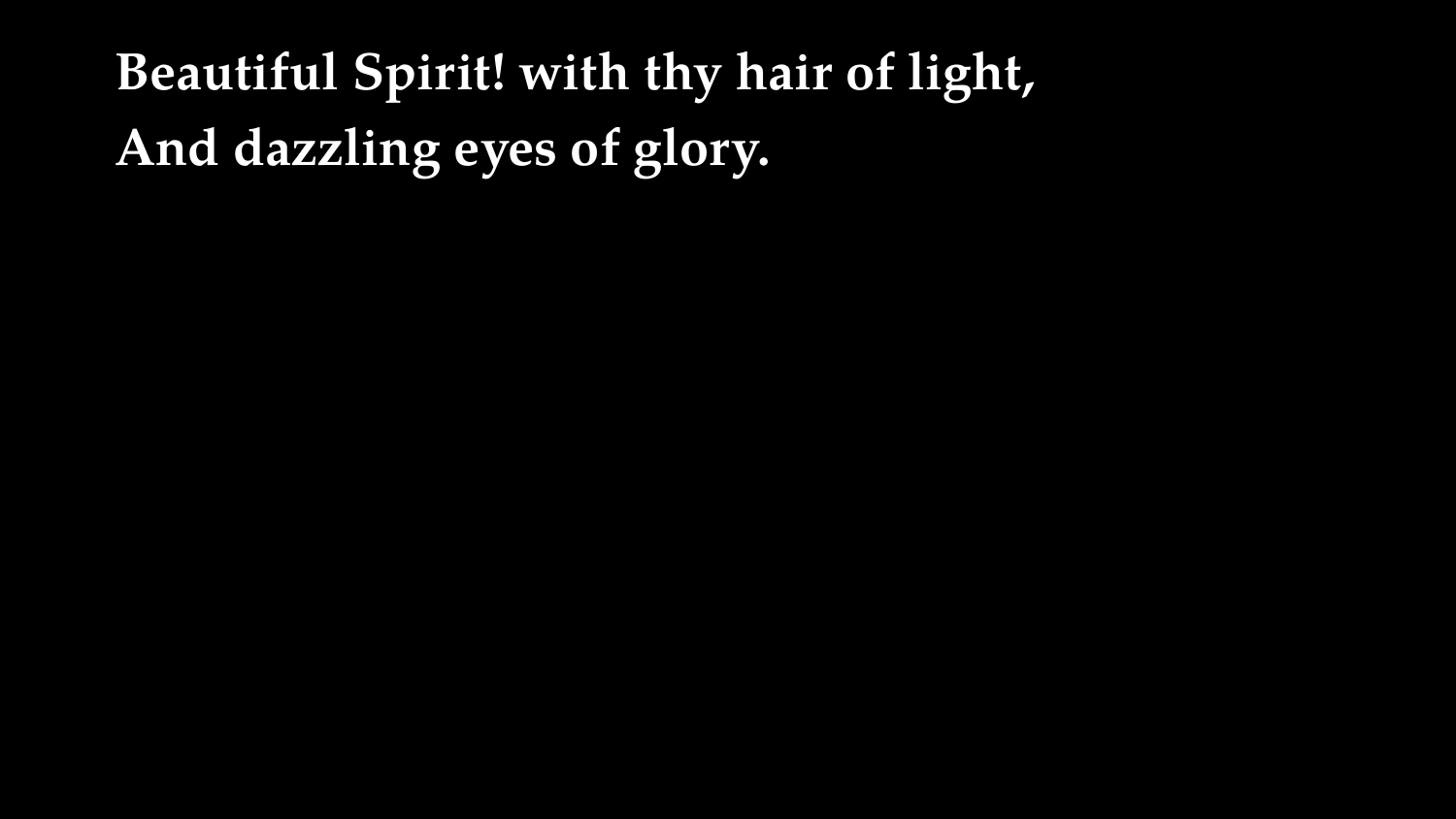

# Beautiful Spirit! with thy hair of light, And dazzling eyes of glory.